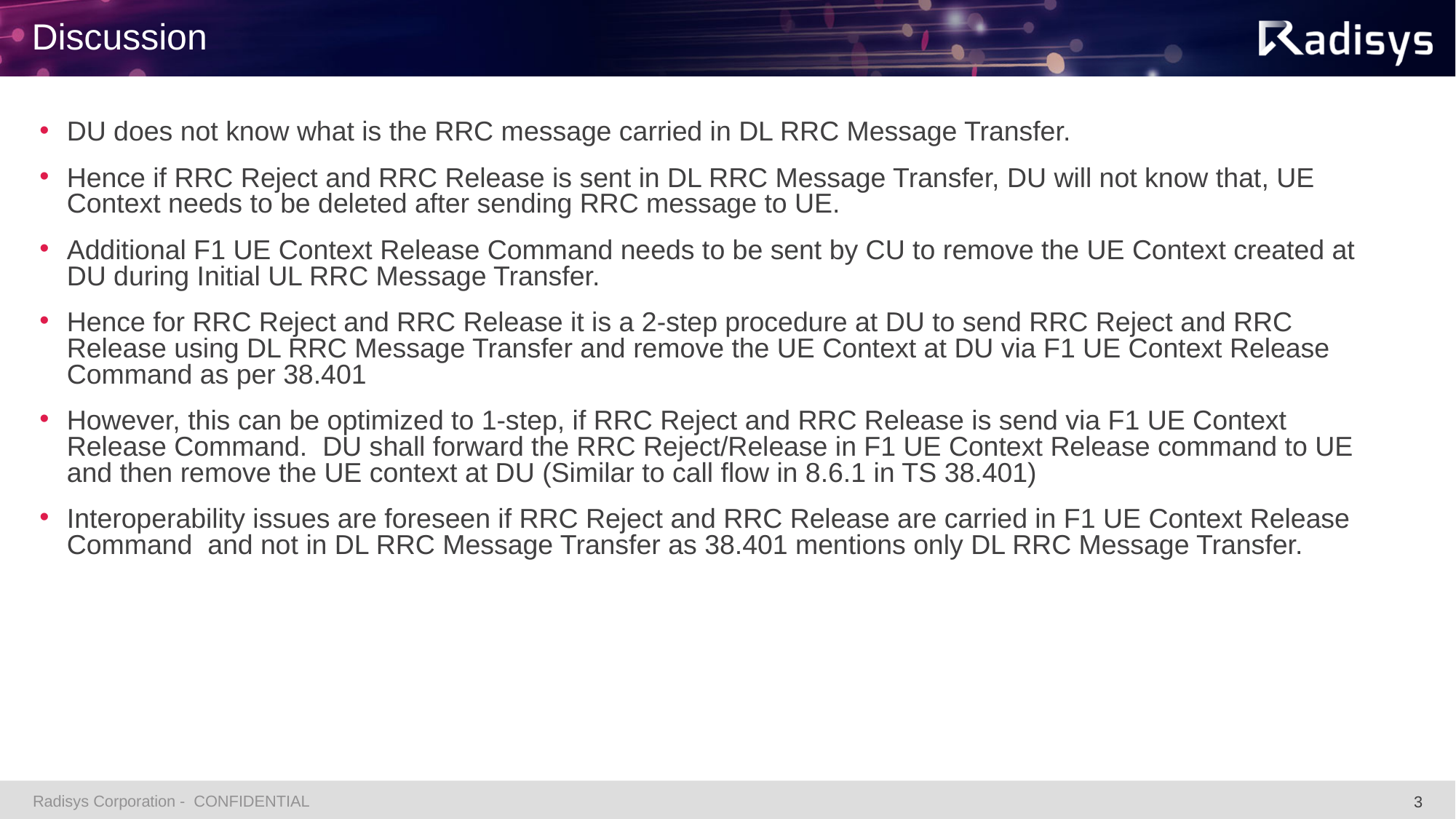

# Discussion
DU does not know what is the RRC message carried in DL RRC Message Transfer.
Hence if RRC Reject and RRC Release is sent in DL RRC Message Transfer, DU will not know that, UE Context needs to be deleted after sending RRC message to UE.
Additional F1 UE Context Release Command needs to be sent by CU to remove the UE Context created at DU during Initial UL RRC Message Transfer.
Hence for RRC Reject and RRC Release it is a 2-step procedure at DU to send RRC Reject and RRC Release using DL RRC Message Transfer and remove the UE Context at DU via F1 UE Context Release Command as per 38.401
However, this can be optimized to 1-step, if RRC Reject and RRC Release is send via F1 UE Context Release Command.  DU shall forward the RRC Reject/Release in F1 UE Context Release command to UE and then remove the UE context at DU (Similar to call flow in 8.6.1 in TS 38.401)
Interoperability issues are foreseen if RRC Reject and RRC Release are carried in F1 UE Context Release Command  and not in DL RRC Message Transfer as 38.401 mentions only DL RRC Message Transfer.

Radisys Corporation -  CONFIDENTIAL